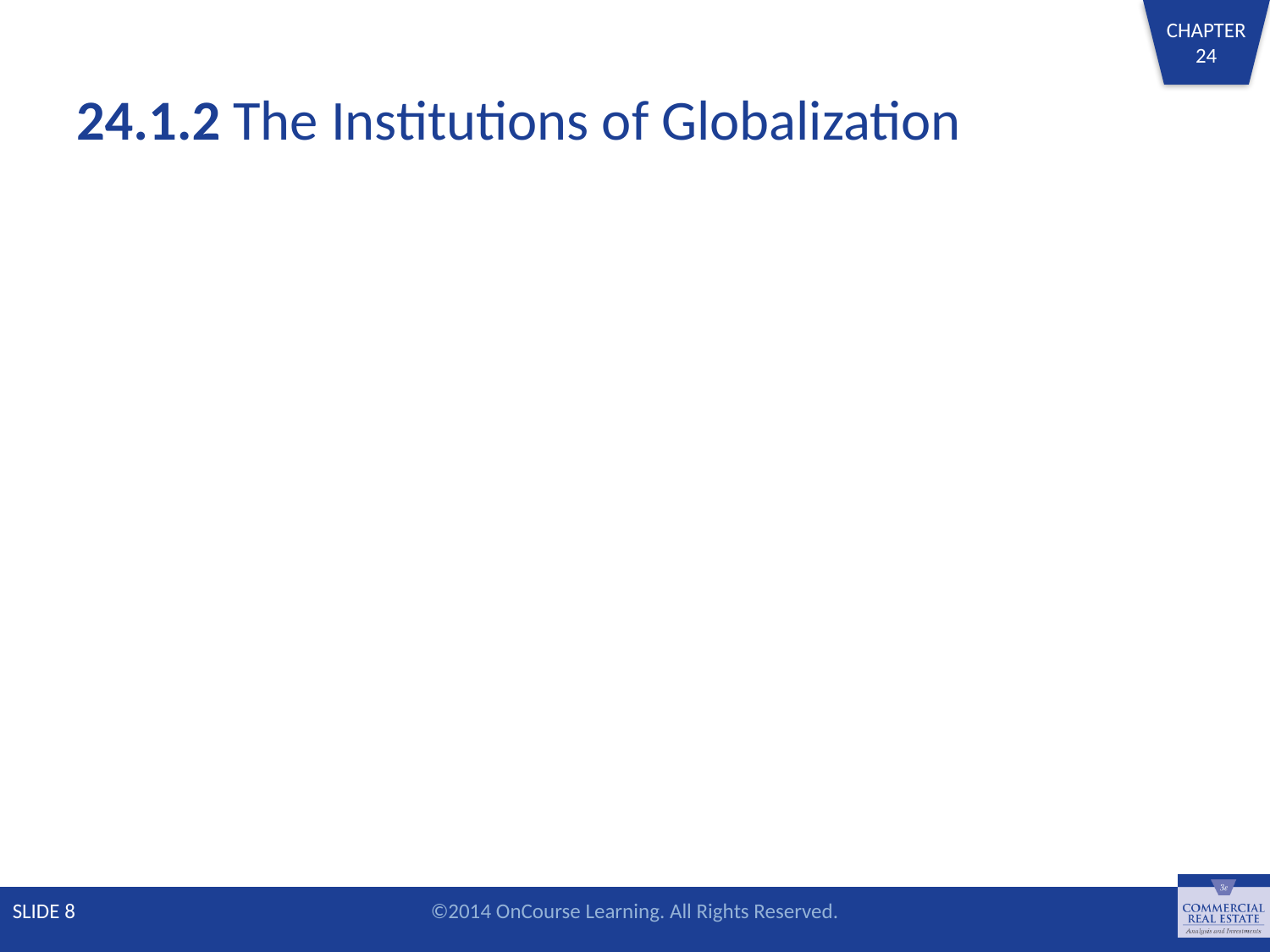

# 24.1.2 The Institutions of Globalization

SLIDE 8